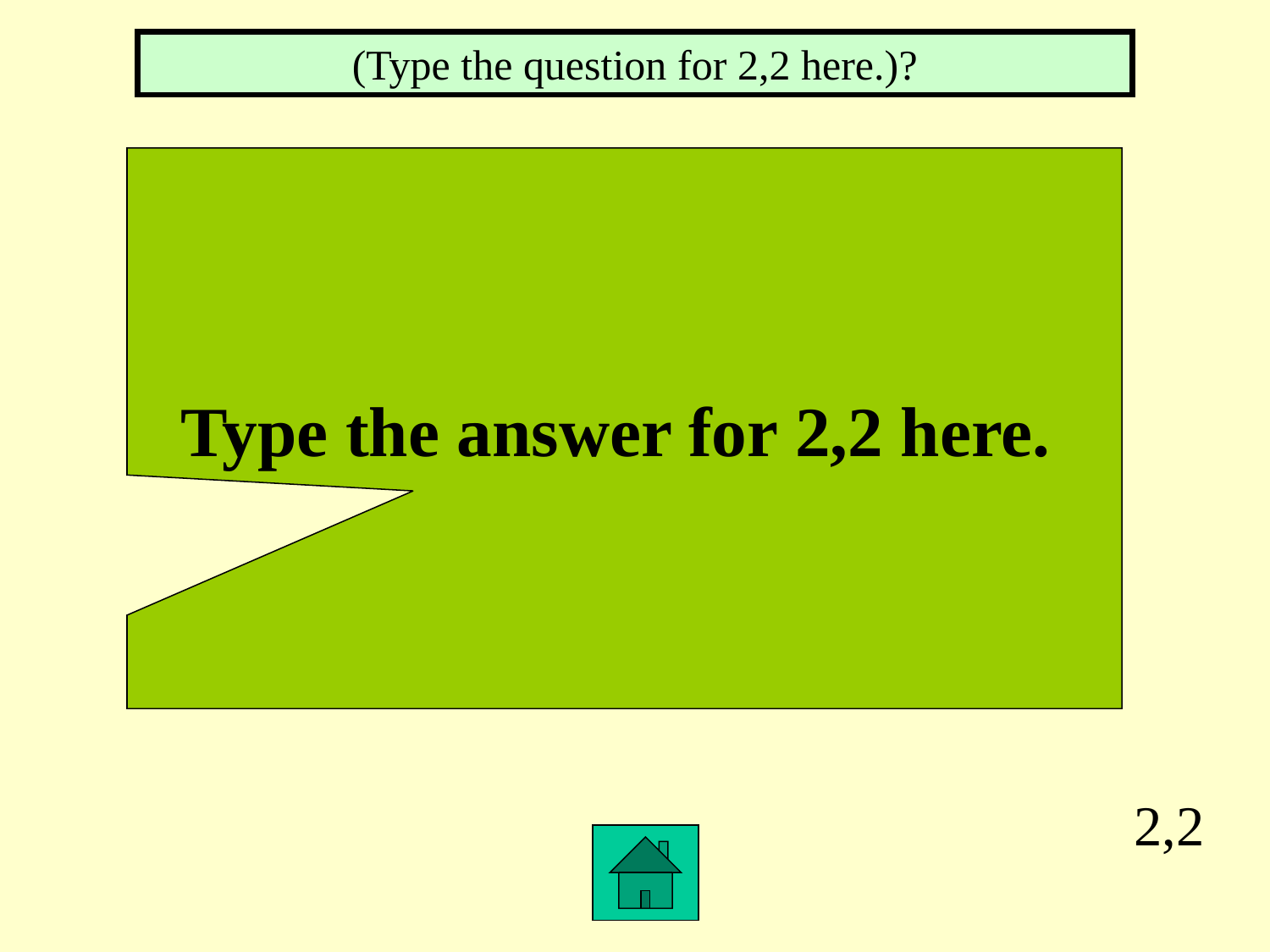

(Type the question for 2,2 here.)?
Type the answer for 2,2 here.
2,2